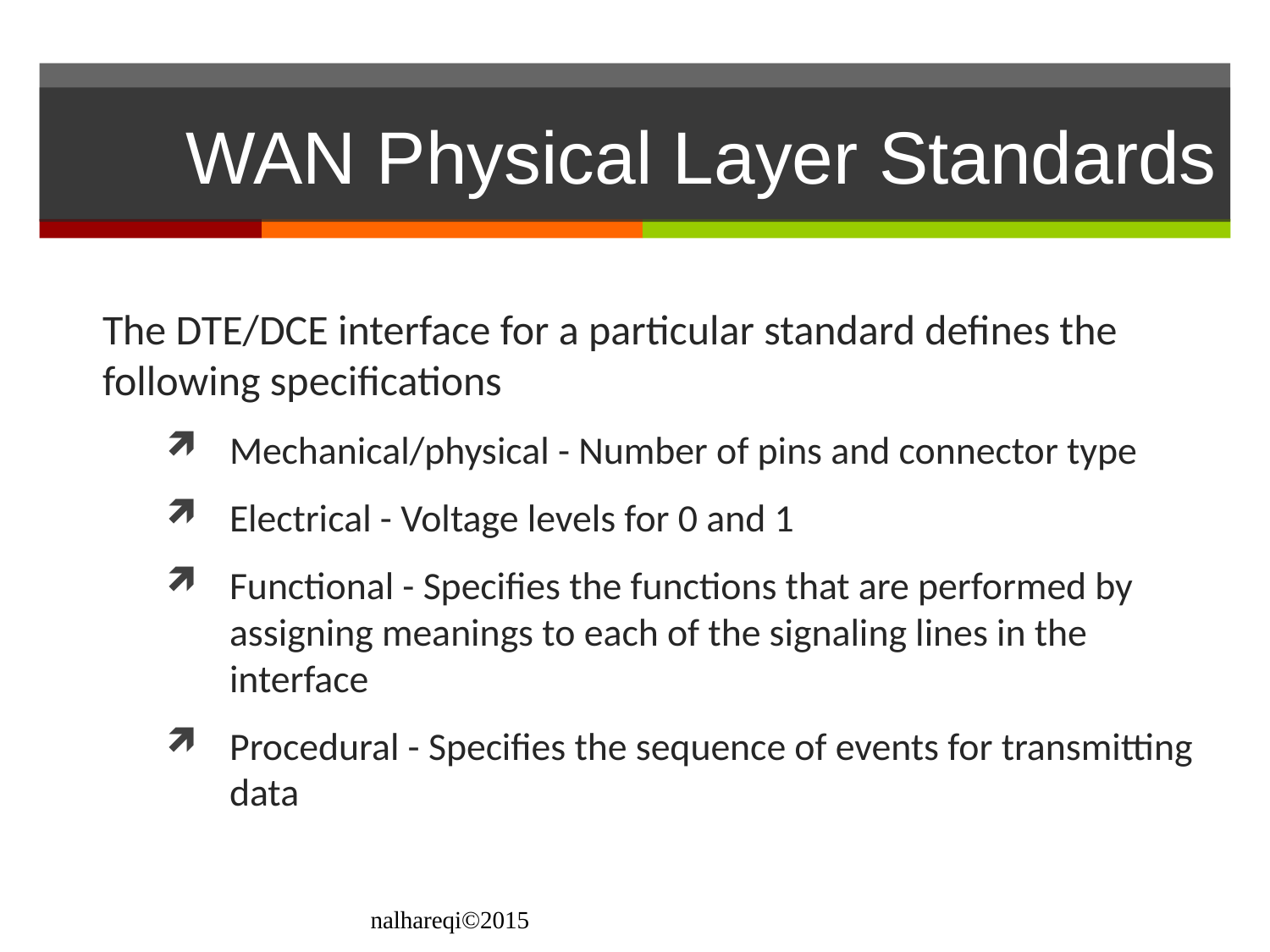

# WAN Physical Layer Standards
The DTE/DCE interface for a particular standard defines the following specifications
Mechanical/physical - Number of pins and connector type
Electrical - Voltage levels for 0 and 1
Functional - Specifies the functions that are performed by assigning meanings to each of the signaling lines in the interface
Procedural - Specifies the sequence of events for transmitting data

nalhareqi©2015